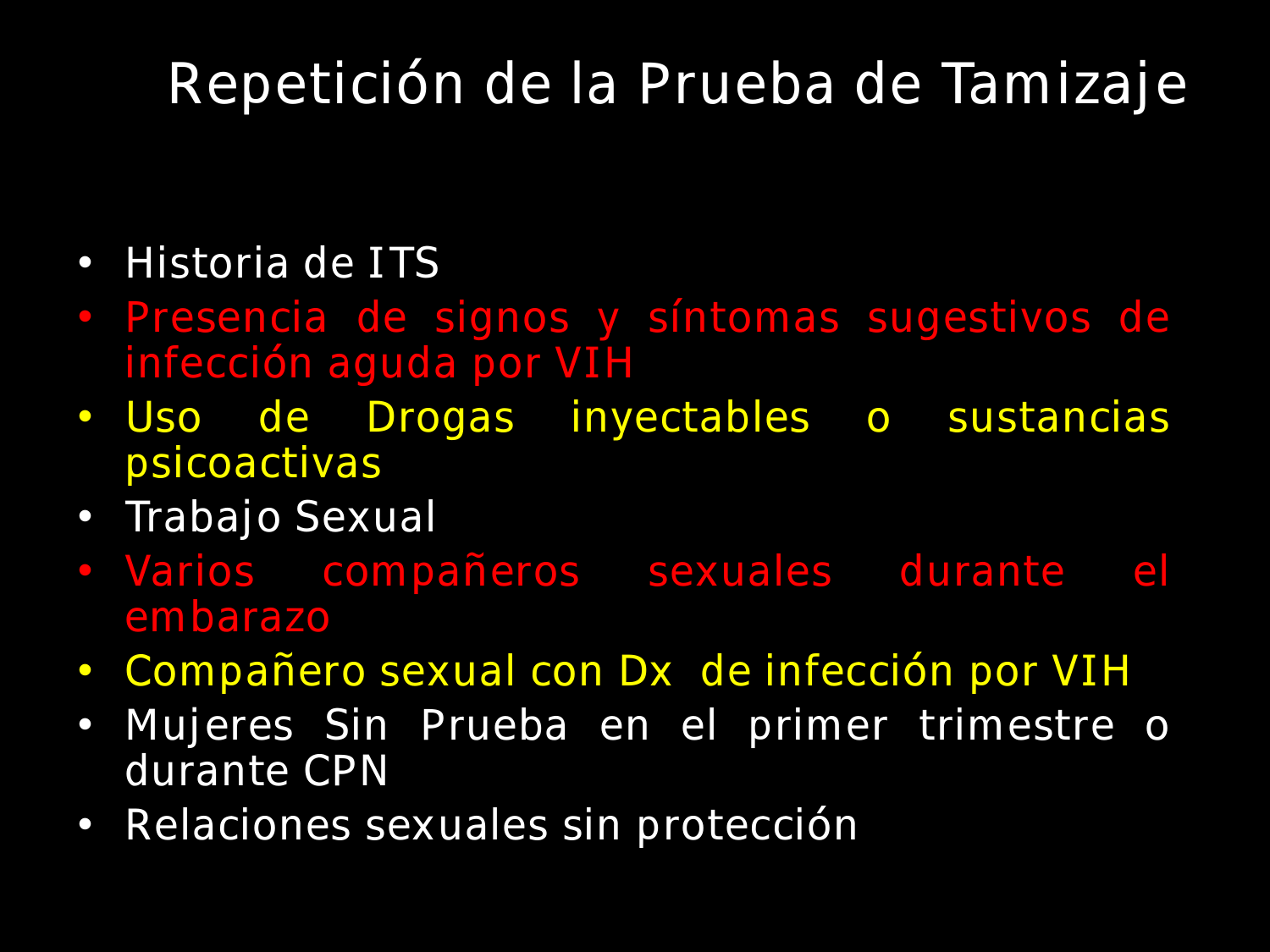

# Repetición de la Prueba de Tamizaje

Historia de ITS
Presencia de signos y síntomas sugestivos de infección aguda por VIH
Uso de Drogas inyectables o sustancias psicoactivas
Trabajo Sexual
Varios compañeros sexuales durante el embarazo
Compañero sexual con Dx  de infección por VIH
Mujeres Sin Prueba en el primer trimestre o durante CPN
Relaciones sexuales sin protección